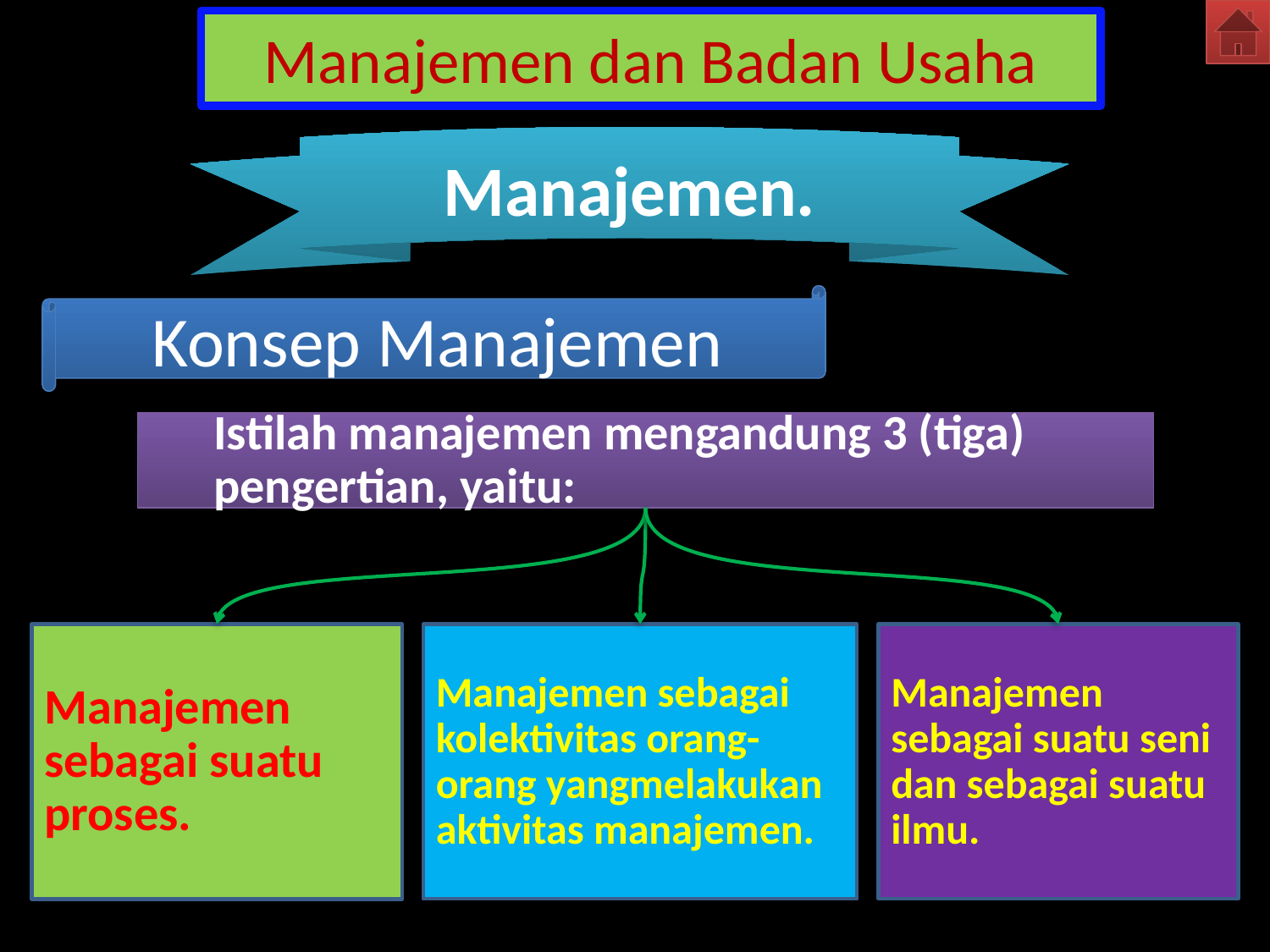

Manajemen dan Badan Usaha
Manajemen.
Konsep Manajemen
	Istilah manajemen mengandung 3 (tiga) pengertian, yaitu:
Manajemen sebagai suatu proses.
Manajemen sebagai kolektivitas orang-orang yangmelakukan  aktivitas manajemen.
Manajemen sebagai suatu seni dan sebagai suatu ilmu.